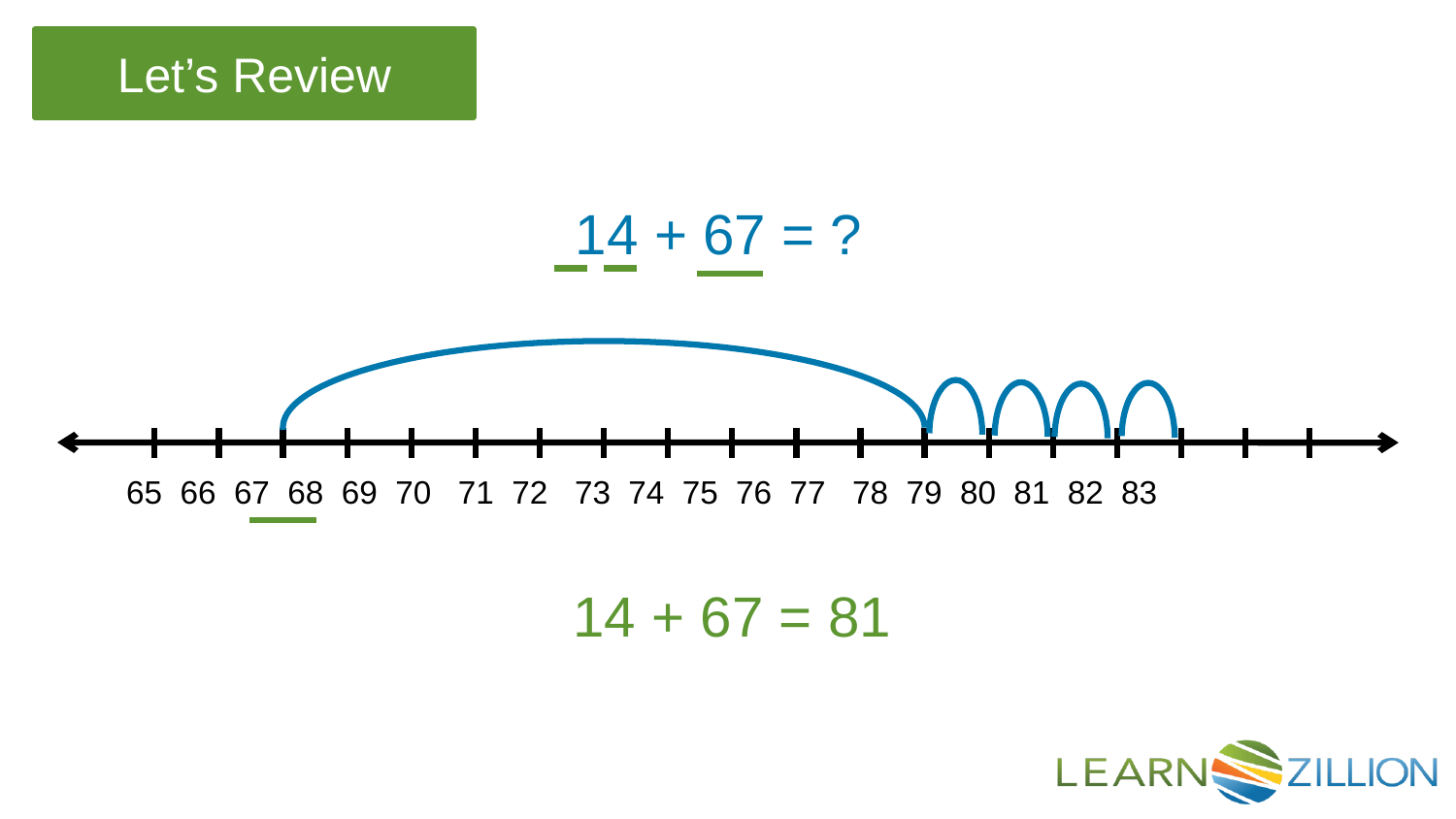

14 + 67 = ?

65  66  67  68  69  70   71  72   73  74  75  76  77   78  79  80  81  82  83
14 + 67 = 81